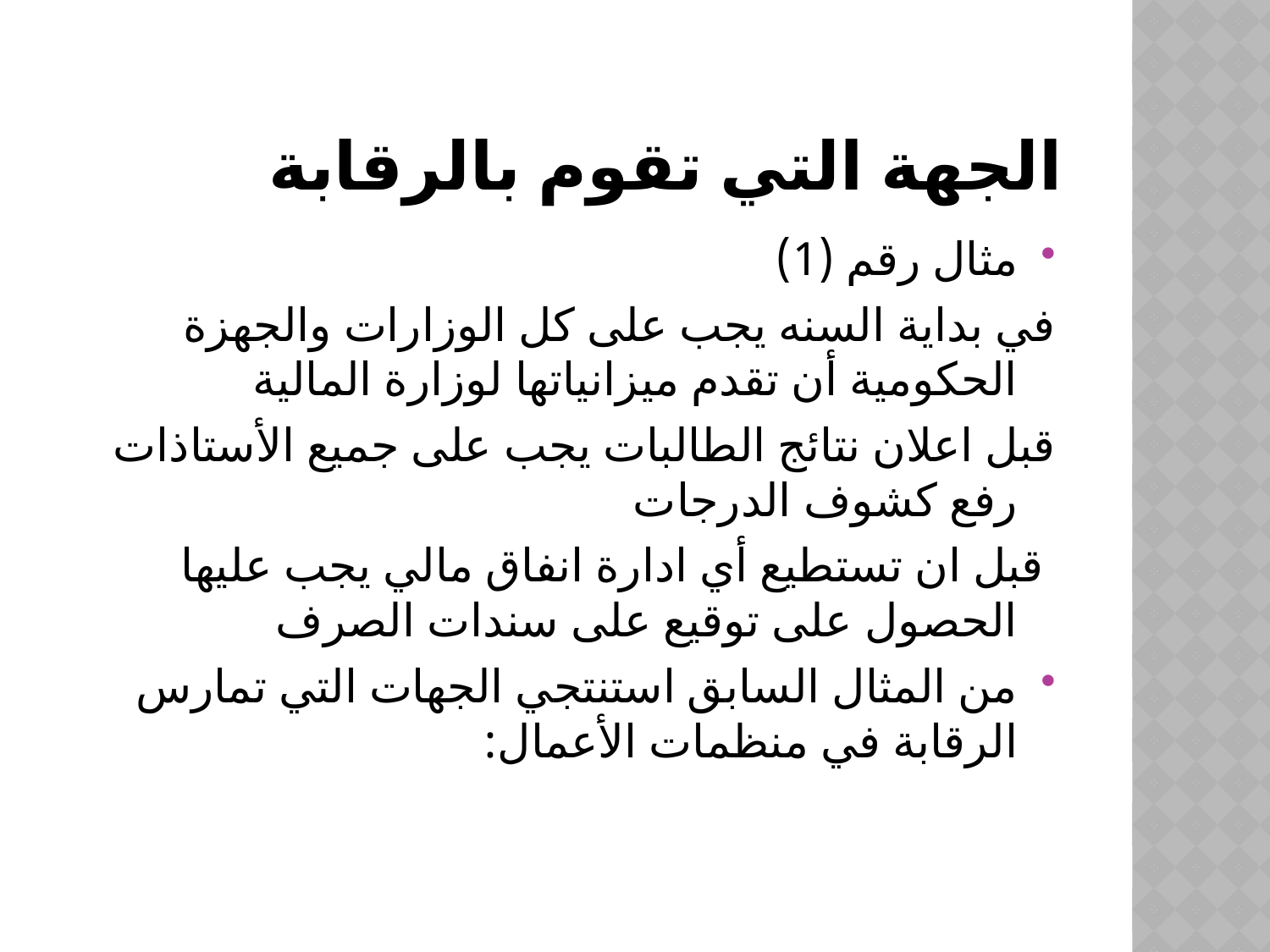

# الجهة التي تقوم بالرقابة
مثال رقم (1)
في بداية السنه يجب على كل الوزارات والجهزة الحكومية أن تقدم ميزانياتها لوزارة المالية
قبل اعلان نتائج الطالبات يجب على جميع الأستاذات رفع كشوف الدرجات
 قبل ان تستطيع أي ادارة انفاق مالي يجب عليها الحصول على توقيع على سندات الصرف
من المثال السابق استنتجي الجهات التي تمارس الرقابة في منظمات الأعمال: